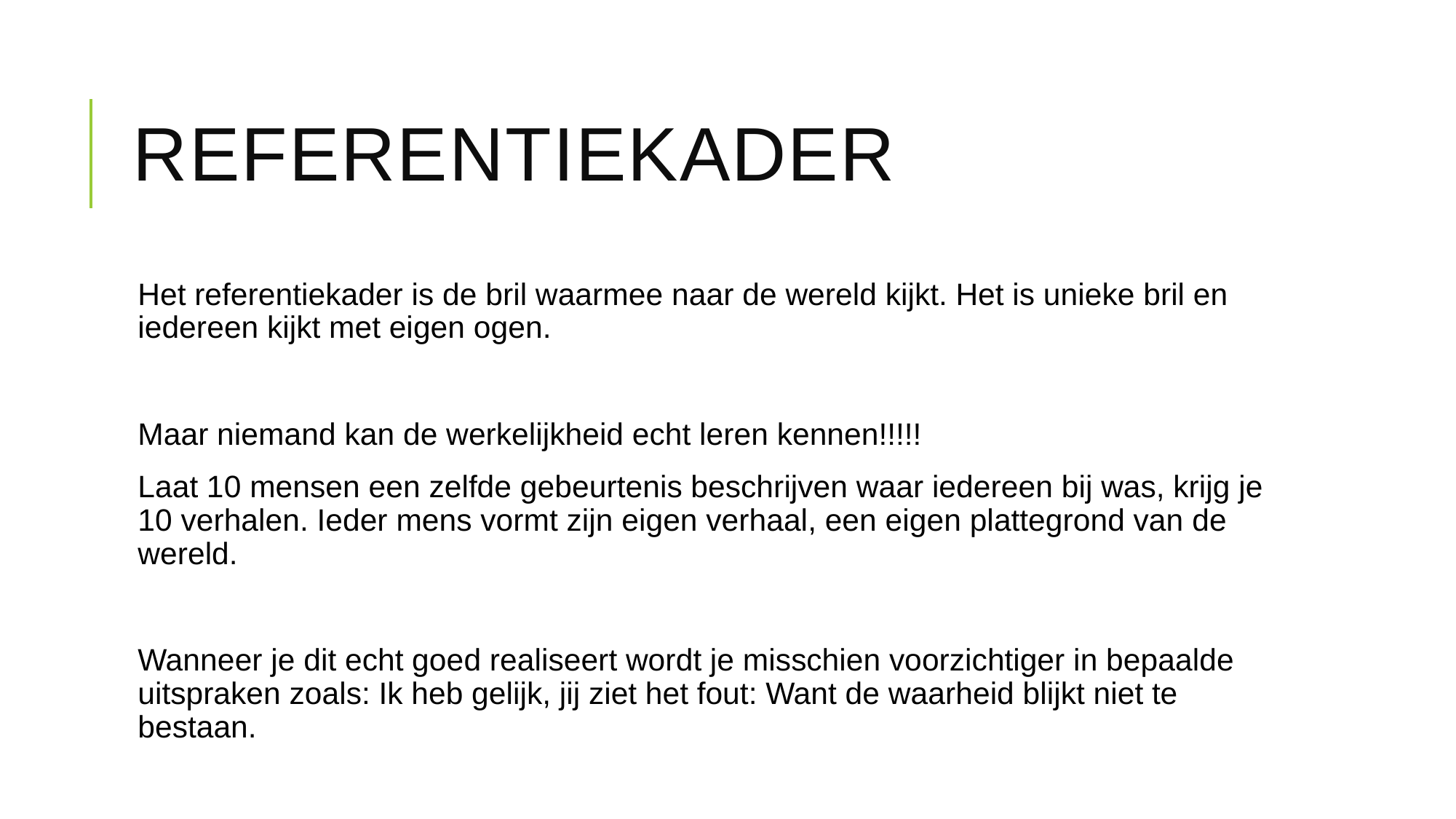

# referentiekader
Het referentiekader is de bril waarmee naar de wereld kijkt. Het is unieke bril en iedereen kijkt met eigen ogen.

Maar niemand kan de werkelijkheid echt leren kennen!!!!!
Laat 10 mensen een zelfde gebeurtenis beschrijven waar iedereen bij was, krijg je 10 verhalen. Ieder mens vormt zijn eigen verhaal, een eigen plattegrond van de wereld.

Wanneer je dit echt goed realiseert wordt je misschien voorzichtiger in bepaalde uitspraken zoals: Ik heb gelijk, jij ziet het fout: Want de waarheid blijkt niet te bestaan.